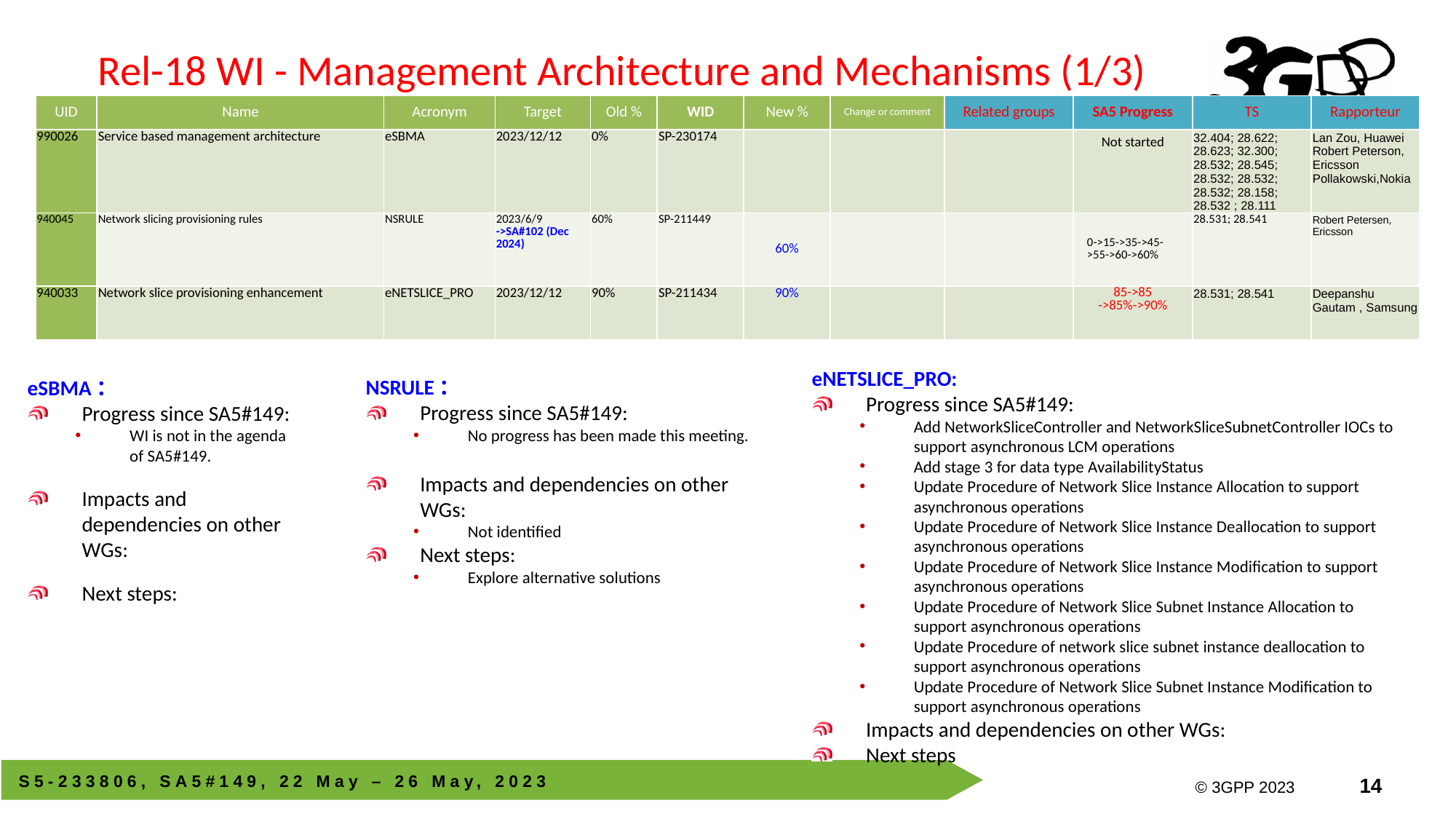

# Rel-18 WI - Management Architecture and Mechanisms (1/3)
| UID | Name | Acronym | Target | Old % | WID | New % | Change or comment | Related groups | SA5 Progress | TS | Rapporteur |
| --- | --- | --- | --- | --- | --- | --- | --- | --- | --- | --- | --- |
| 990026 | Service based management architecture | eSBMA | 2023/12/12 | 0% | SP-230174 |  |  |  | Not started | 32.404; 28.622; 28.623; 32.300; 28.532; 28.545; 28.532; 28.532; 28.532; 28.158; 28.532 ; 28.111 | Lan Zou, Huawei Robert Peterson, Ericsson Pollakowski,Nokia |
| 940045 | Network slicing provisioning rules | NSRULE | 2023/6/9 ->SA#102 (Dec 2024) | 60% | SP-211449 | 60% |  |  | 0->15->35->45->55->60->60% | 28.531; 28.541 | Robert Petersen, Ericsson |
| 940033 | Network slice provisioning enhancement | eNETSLICE\_PRO | 2023/12/12 | 90% | SP-211434 | 90% |  |  | 85->85 ->85%->90% | 28.531; 28.541 | Deepanshu Gautam , Samsung |
eNETSLICE_PRO:
Progress since SA5#149:
Add NetworkSliceController and NetworkSliceSubnetController IOCs to support asynchronous LCM operations
Add stage 3 for data type AvailabilityStatus
Update Procedure of Network Slice Instance Allocation to support asynchronous operations
Update Procedure of Network Slice Instance Deallocation to support asynchronous operations
Update Procedure of Network Slice Instance Modification to support asynchronous operations
Update Procedure of Network Slice Subnet Instance Allocation to support asynchronous operations
Update Procedure of network slice subnet instance deallocation to support asynchronous operations
Update Procedure of Network Slice Subnet Instance Modification to support asynchronous operations
Impacts and dependencies on other WGs:
Next steps
eSBMA：
Progress since SA5#149:
WI is not in the agenda of SA5#149.

Impacts and dependencies on other WGs:

Next steps:
NSRULE：
Progress since SA5#149:
No progress has been made this meeting.

Impacts and dependencies on other WGs:
Not identified
Next steps:
Explore alternative solutions